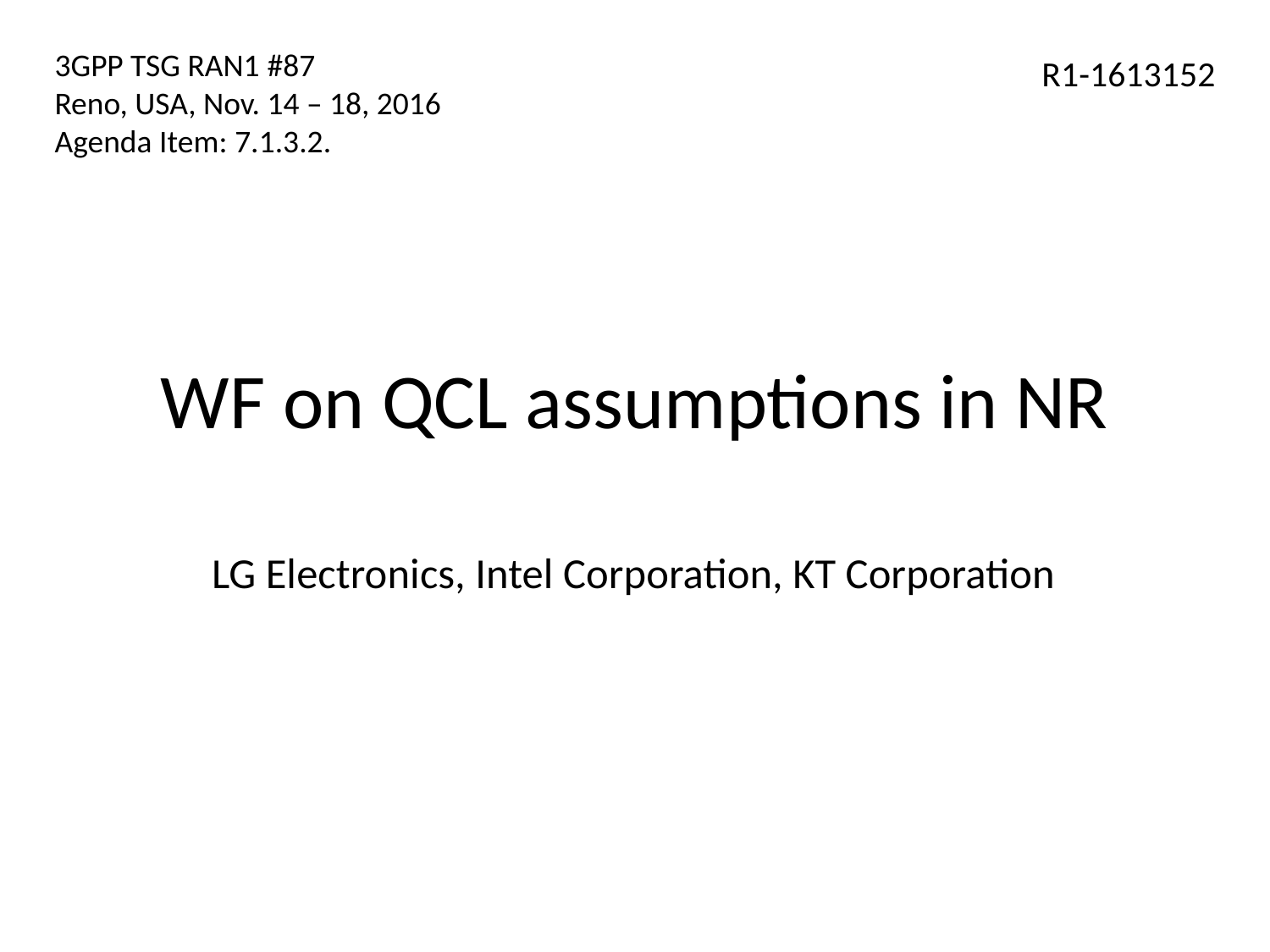

3GPP TSG RAN1 #87
Reno, USA, Nov. 14 – 18, 2016
Agenda Item: 7.1.3.2.
R1-1613152
# WF on QCL assumptions in NR
LG Electronics, Intel Corporation, KT Corporation